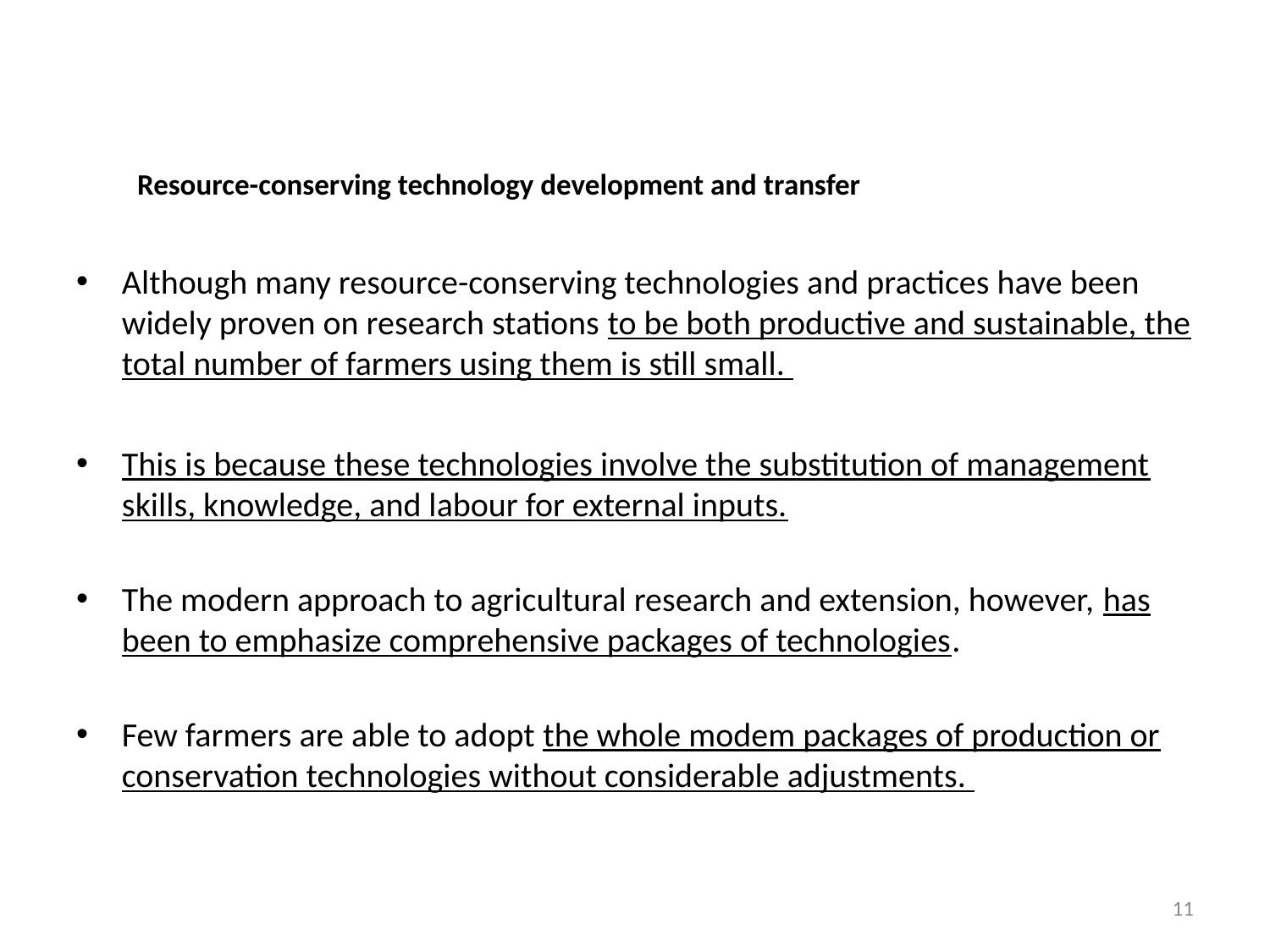

Resource-conserving technology development and transfer

Although many resource-conserving technologies and practices have been widely proven on research stations to be both productive and sustainable, the total number of farmers using them is still small.

This is because these technologies involve the substitution of management skills, knowledge, and labour for external inputs.

The modern approach to agricultural research and extension, however, has been to emphasize comprehensive packages of technologies.

Few farmers are able to adopt the whole modem packages of production or conservation technologies without considerable adjustments.

11